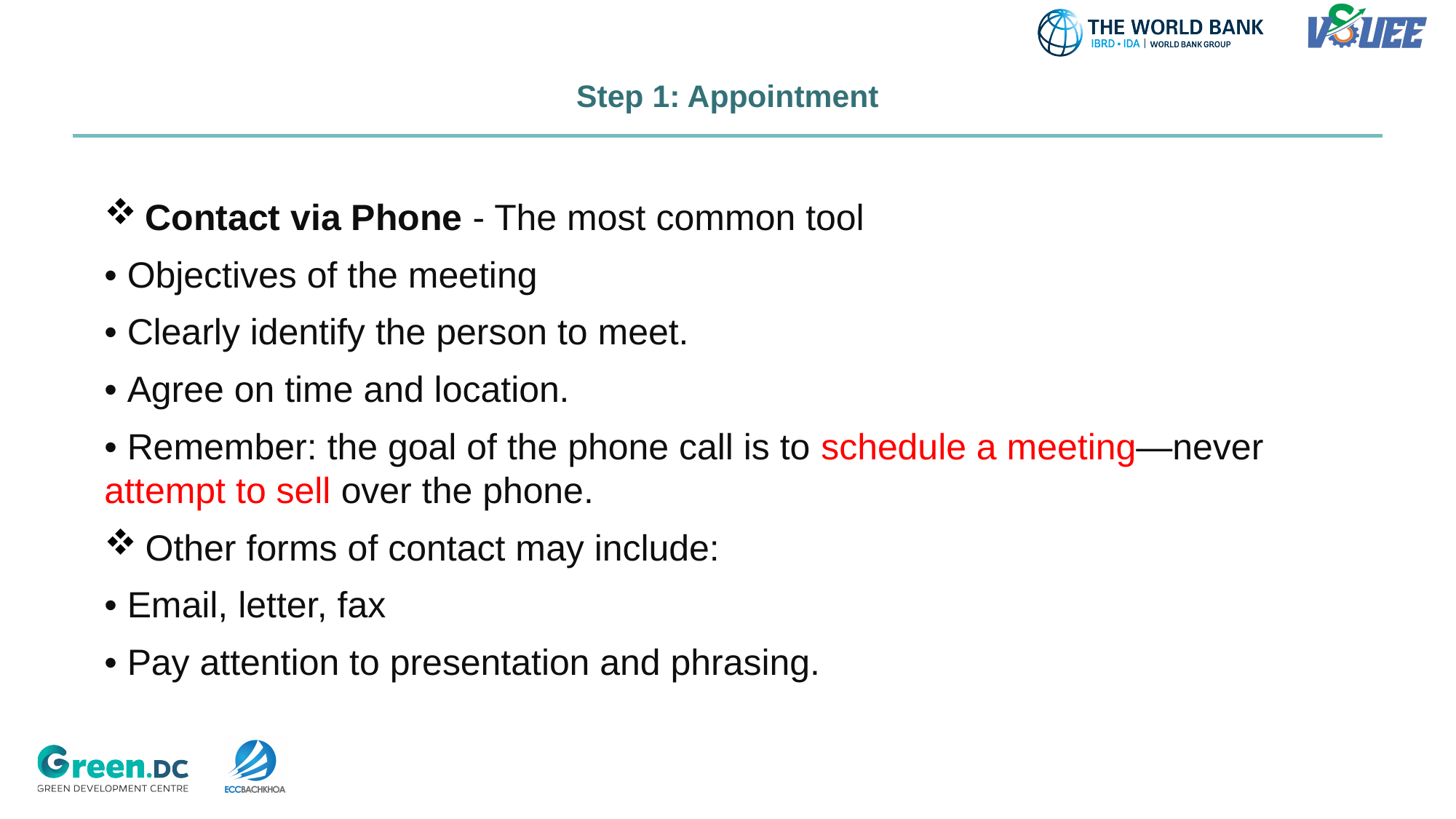

# Step 1: Appointment
Contact via Phone - The most common tool
• Objectives of the meeting
• Clearly identify the person to meet.
• Agree on time and location.
• Remember: the goal of the phone call is to schedule a meeting—never attempt to sell over the phone.
Other forms of contact may include:
• Email, letter, fax
• Pay attention to presentation and phrasing.